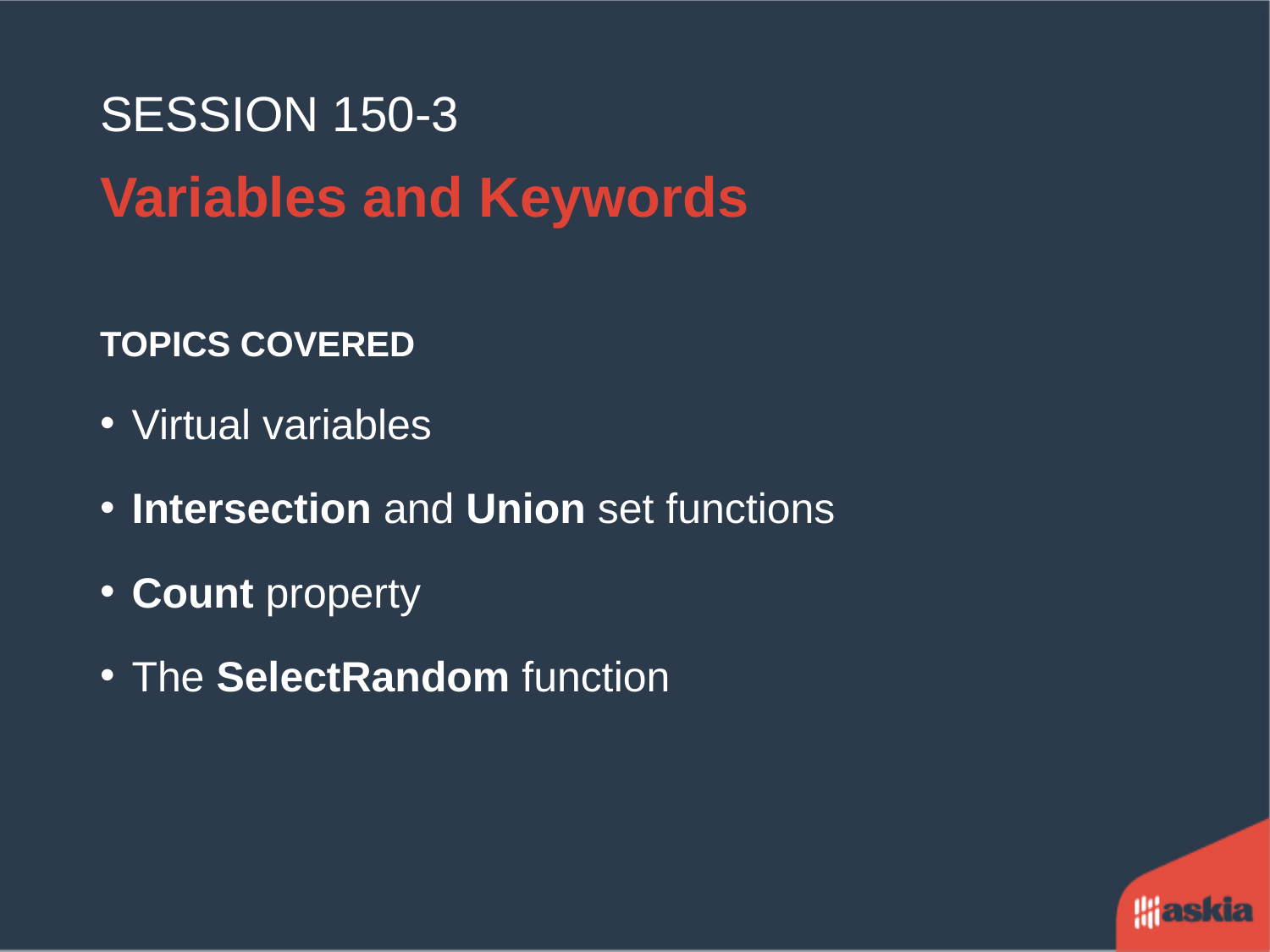

# Session 150-3
Variables and Keywords
TOPICS COVERED
Virtual variables
Intersection and Union set functions
Count property
The SelectRandom function